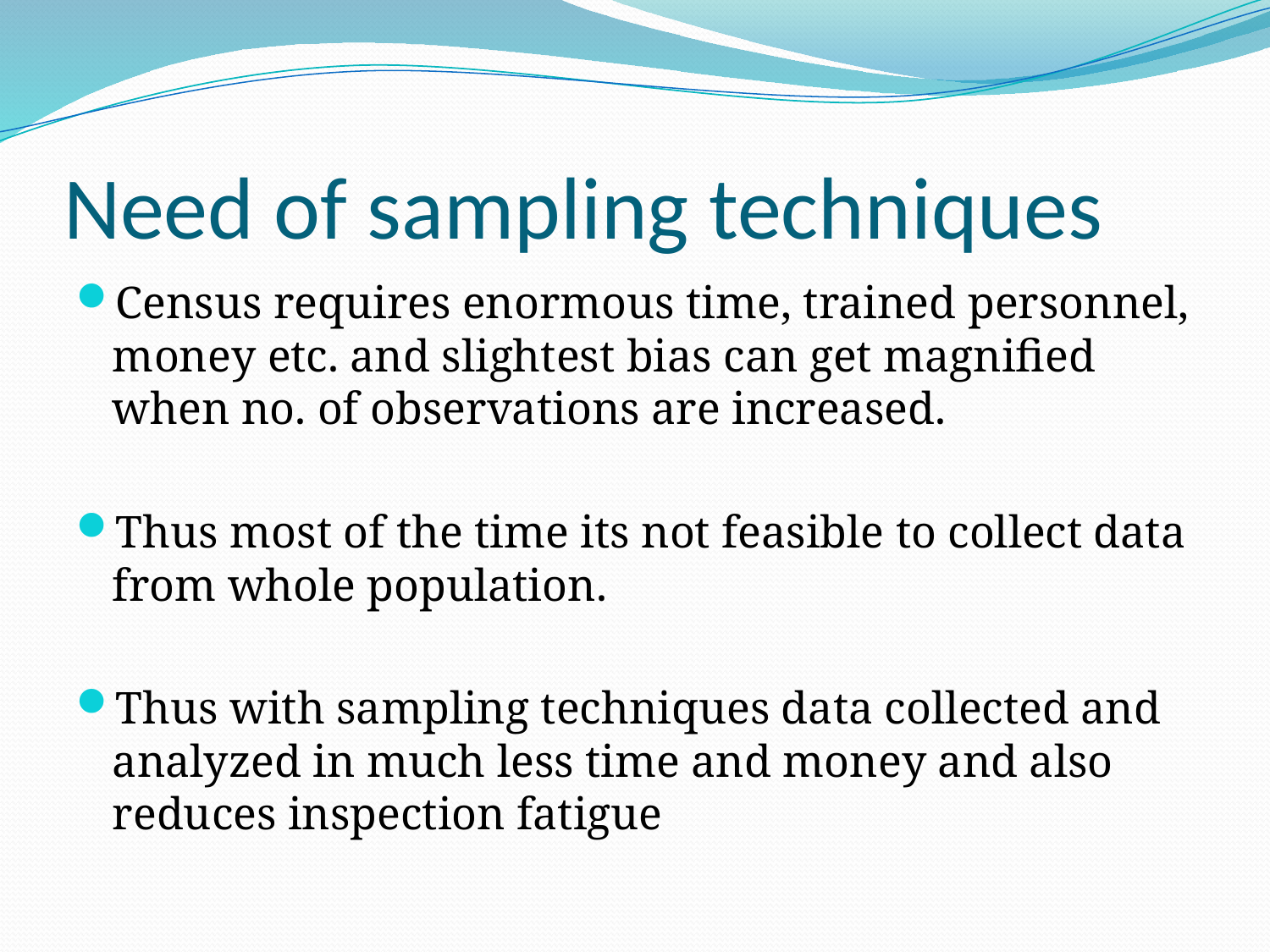

# Need of sampling techniques
Census requires enormous time, trained personnel, money etc. and slightest bias can get magnified when no. of observations are increased.

Thus most of the time its not feasible to collect data from whole population.

Thus with sampling techniques data collected and analyzed in much less time and money and also reduces inspection fatigue